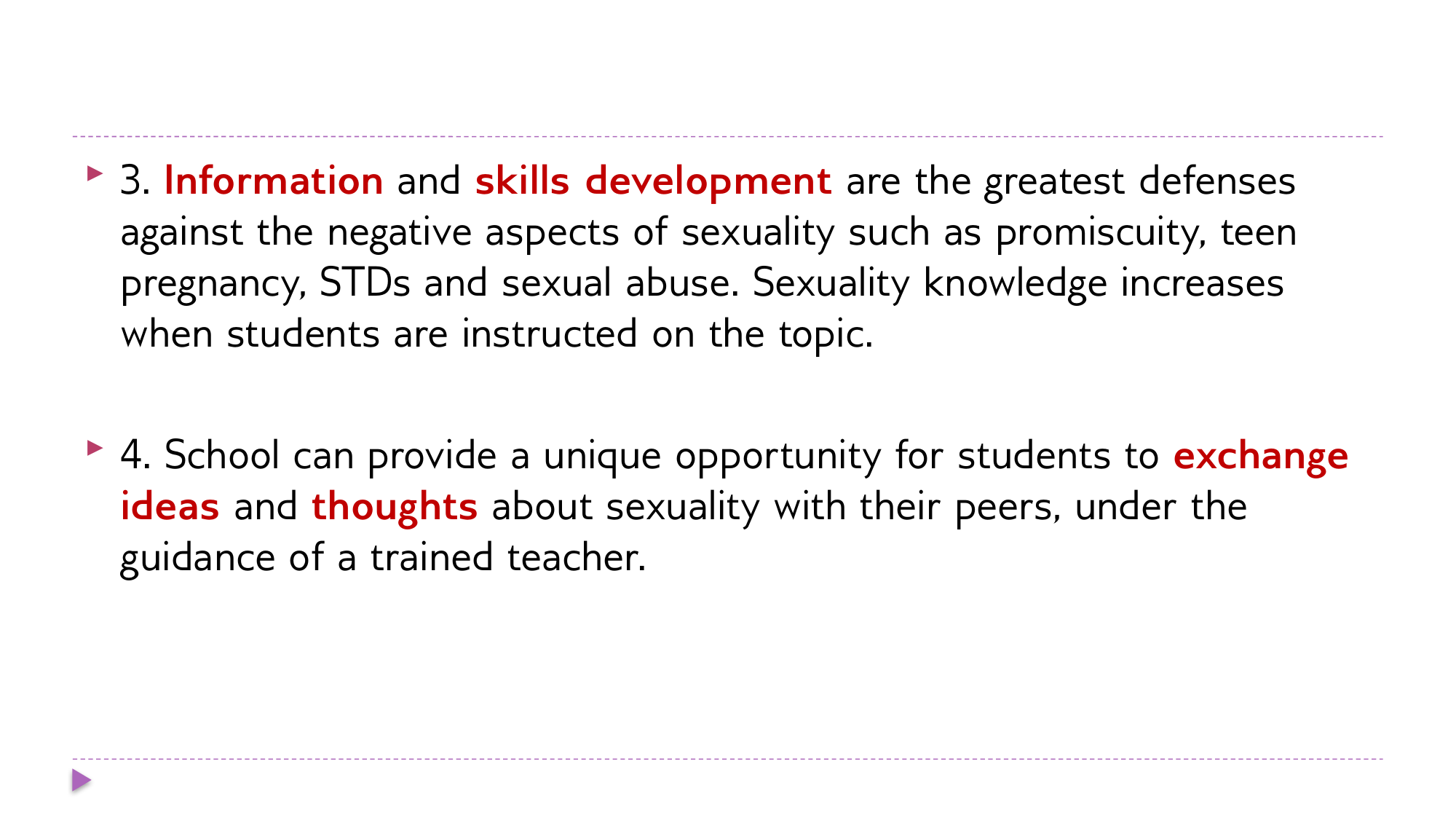

#
3. Information and skills development are the greatest defenses against the negative aspects of sexuality such as promiscuity, teen pregnancy, STDs and sexual abuse. Sexuality knowledge increases when students are instructed on the topic.

4. School can provide a unique opportunity for students to exchange ideas and thoughts about sexuality with their peers, under the guidance of a trained teacher.